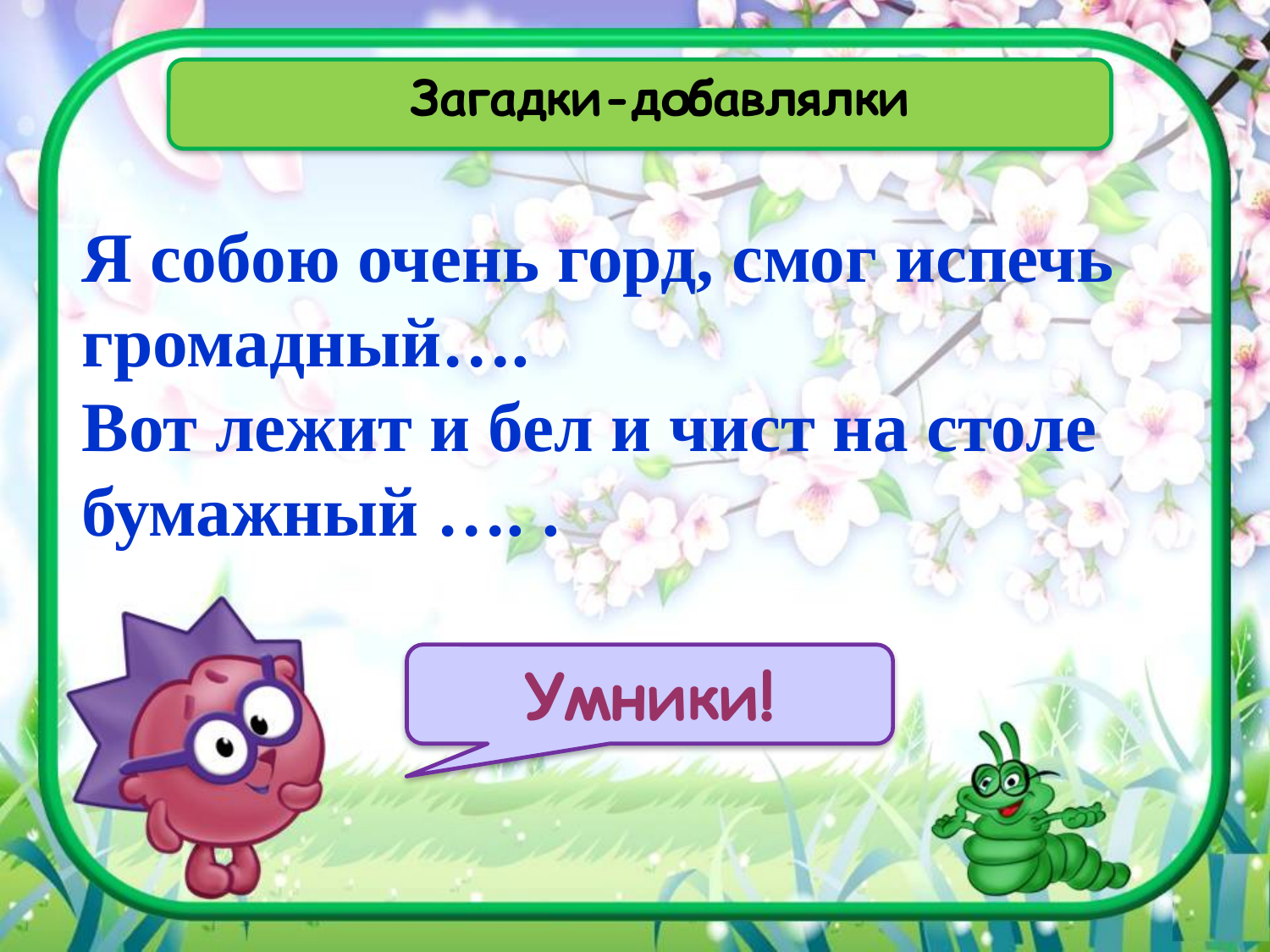

Загадки-добавлялки
Я собою очень горд, смог испечь громадный….
Вот лежит и бел и чист на столе бумажный …. .

Умники!